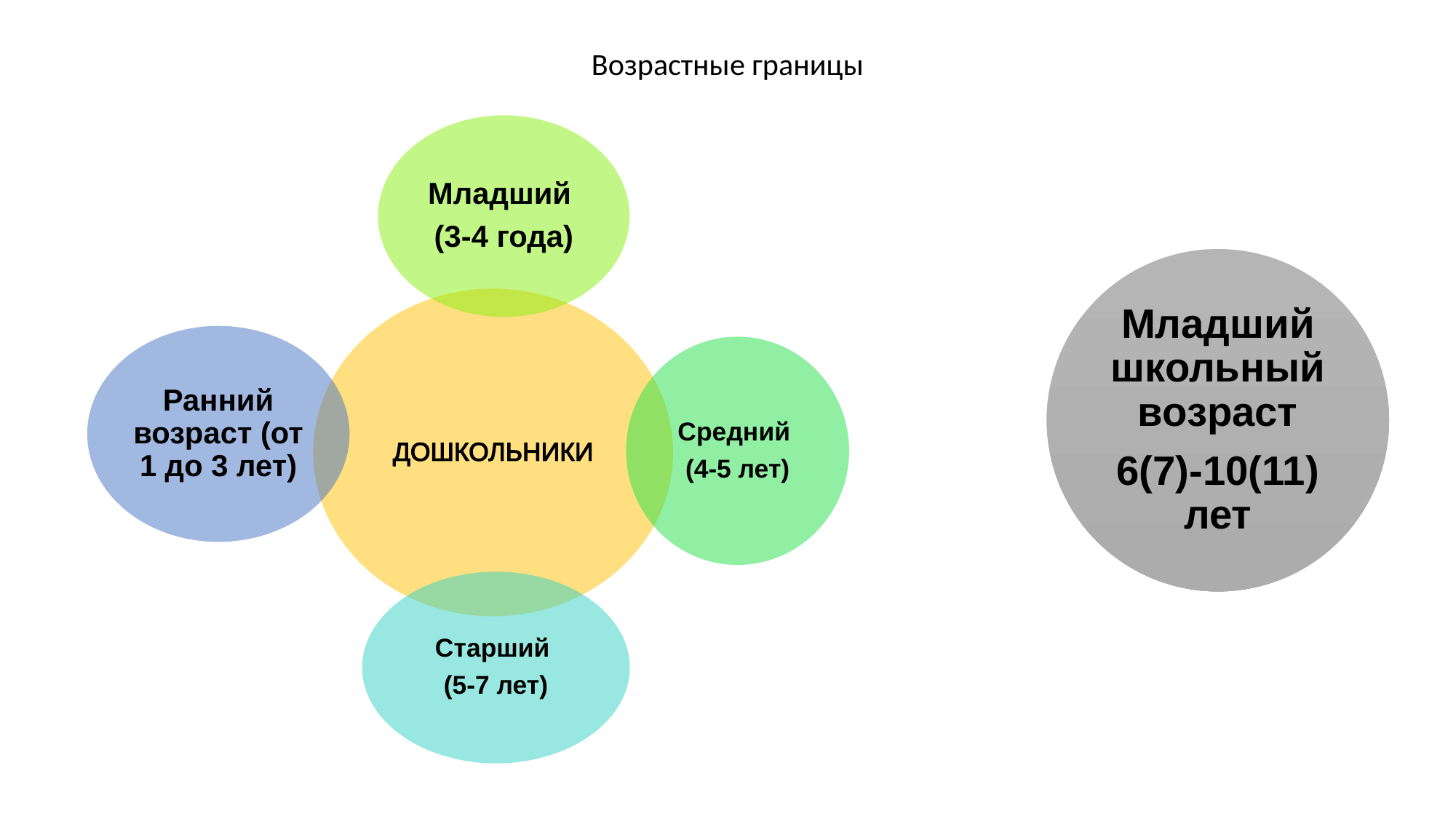

# Возрастные границы
ДОШКОЛЬНИКИ
Младший
(3-4 года)
Средний
(4-5 лет)
Старший
(5-7 лет)
Ранний возраст (от 1 до 3 лет)
Младший школьный возраст
6(7)-10(11) лет